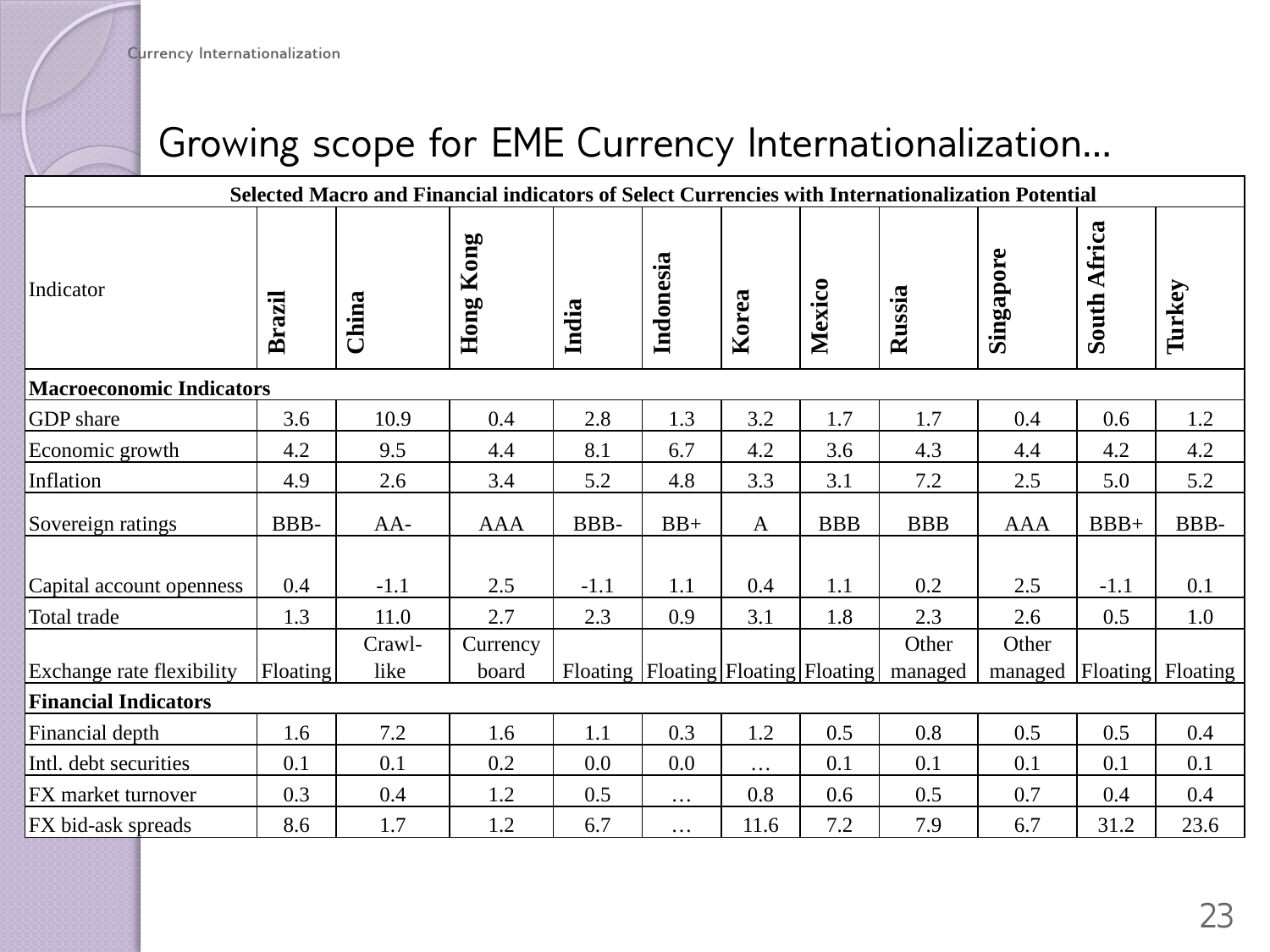

# Currency Internationalization
Growing scope for EME Currency Internationalization…

| Selected Macro and Financial indicators of Select Currencies with Internationalization Potential |  |  |  |  |  |  |  |  |  |  |  |
| --- | --- | --- | --- | --- | --- | --- | --- | --- | --- | --- | --- |
| Indicator | Brazil | China | Hong Kong | India | Indonesia | Korea | Mexico | Russia | Singapore | South Africa | Turkey |
| Macroeconomic Indicators |  |  |  |  |  |  |  |  |  |  |  |
| GDP share | 3.6 | 10.9 | 0.4 | 2.8 | 1.3 | 3.2 | 1.7 | 1.7 | 0.4 | 0.6 | 1.2 |
| Economic growth | 4.2 | 9.5 | 4.4 | 8.1 | 6.7 | 4.2 | 3.6 | 4.3 | 4.4 | 4.2 | 4.2 |
| Inflation | 4.9 | 2.6 | 3.4 | 5.2 | 4.8 | 3.3 | 3.1 | 7.2 | 2.5 | 5.0 | 5.2 |
| Sovereign ratings | BBB- | AA- | AAA | BBB- | BB+ | A | BBB | BBB | AAA | BBB+ | BBB- |
| Capital account openness | 0.4 | -1.1 | 2.5 | -1.1 | 1.1 | 0.4 | 1.1 | 0.2 | 2.5 | -1.1 | 0.1 |
| Total trade | 1.3 | 11.0 | 2.7 | 2.3 | 0.9 | 3.1 | 1.8 | 2.3 | 2.6 | 0.5 | 1.0 |
| Exchange rate flexibility | Floating | Crawl- like | Currency board | Floating | Floating | Floating | Floating | Other managed | Other managed | Floating | Floating |
| Financial Indicators |  |  |  |  |  |  |  |  |  |  |  |
| Financial depth | 1.6 | 7.2 | 1.6 | 1.1 | 0.3 | 1.2 | 0.5 | 0.8 | 0.5 | 0.5 | 0.4 |
| Intl. debt securities | 0.1 | 0.1 | 0.2 | 0.0 | 0.0 | … | 0.1 | 0.1 | 0.1 | 0.1 | 0.1 |
| FX market turnover | 0.3 | 0.4 | 1.2 | 0.5 | … | 0.8 | 0.6 | 0.5 | 0.7 | 0.4 | 0.4 |
| FX bid-ask spreads | 8.6 | 1.7 | 1.2 | 6.7 | … | 11.6 | 7.2 | 7.9 | 6.7 | 31.2 | 23.6 |
23